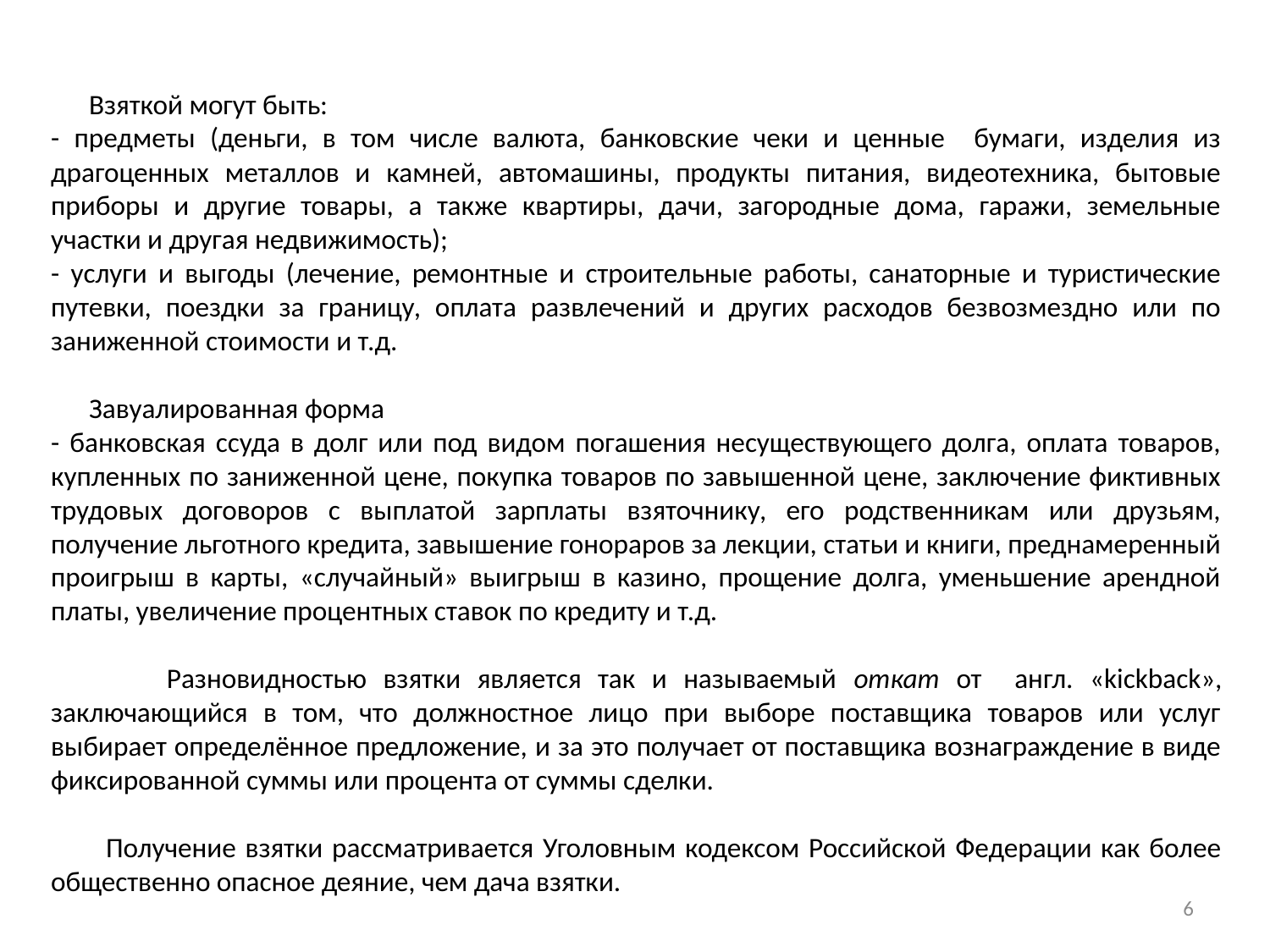

Взяткой могут быть:
- предметы (деньги, в том числе валюта, банковские чеки и ценные  бумаги, изделия из драгоценных металлов и камней, автомашины, продукты питания, видеотехника, бытовые приборы и другие товары, а также квартиры, дачи, загородные дома, гаражи, земельные участки и другая недвижимость);
- услуги и выгоды (лечение, ремонтные и строительные работы, санаторные и туристические путевки, поездки за границу, оплата развлечений и других расходов безвозмездно или по заниженной стоимости и т.д.

      Завуалированная форма
- банковская ссуда в долг или под видом погашения несуществующего долга, оплата товаров, купленных по заниженной цене, покупка товаров по завышенной цене, заключение фиктивных трудовых договоров с выплатой зарплаты взяточнику, его родственникам или друзьям, получение льготного кредита, завышение гонораров за лекции, статьи и книги, преднамеренный проигрыш в карты, «случайный» выигрыш в казино, прощение долга, уменьшение арендной платы, увеличение процентных ставок по кредиту и т.д.

       Разновидностью взятки является так и называемый откат от  англ. «kickback», заключающийся в том, что должностное лицо при выборе поставщика товаров или услуг выбирает определённое предложение, и за это получает от поставщика вознаграждение в виде фиксированной суммы или процента от суммы сделки.

      Получение взятки рассматривается Уголовным кодексом Российской Федерации как более общественно опасное деяние, чем дача взятки.
6